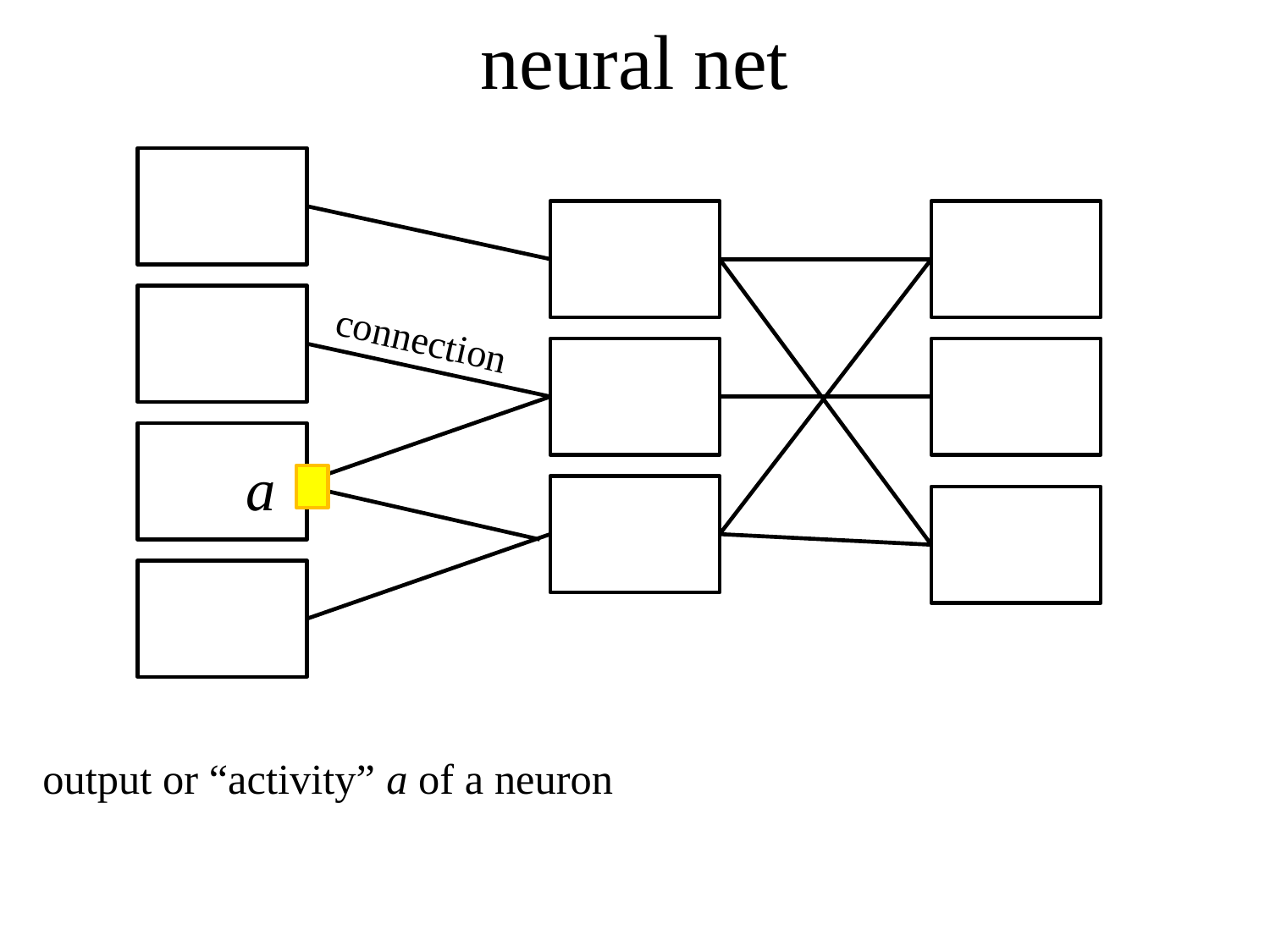

neural net

connection

a

output or “activity” a of a neuron